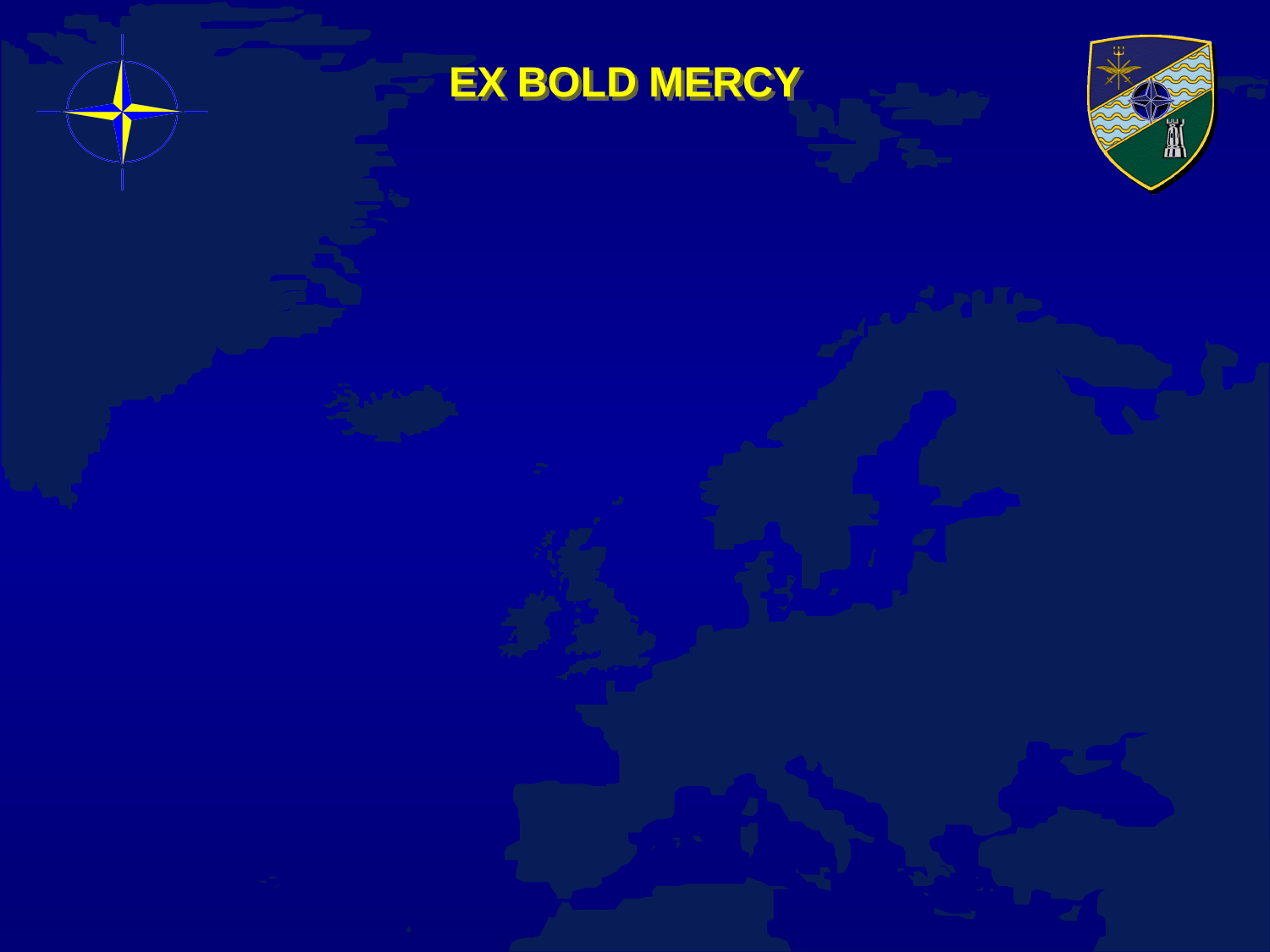

Bold Mercy 2011 will be held in the Baltic Region in May 2011.
The point of contact for any query with regard to EX BOLD MERCY is:
   The Chairman –
    Wing Commander Michael Cole
    m.cole@manw.nato.int